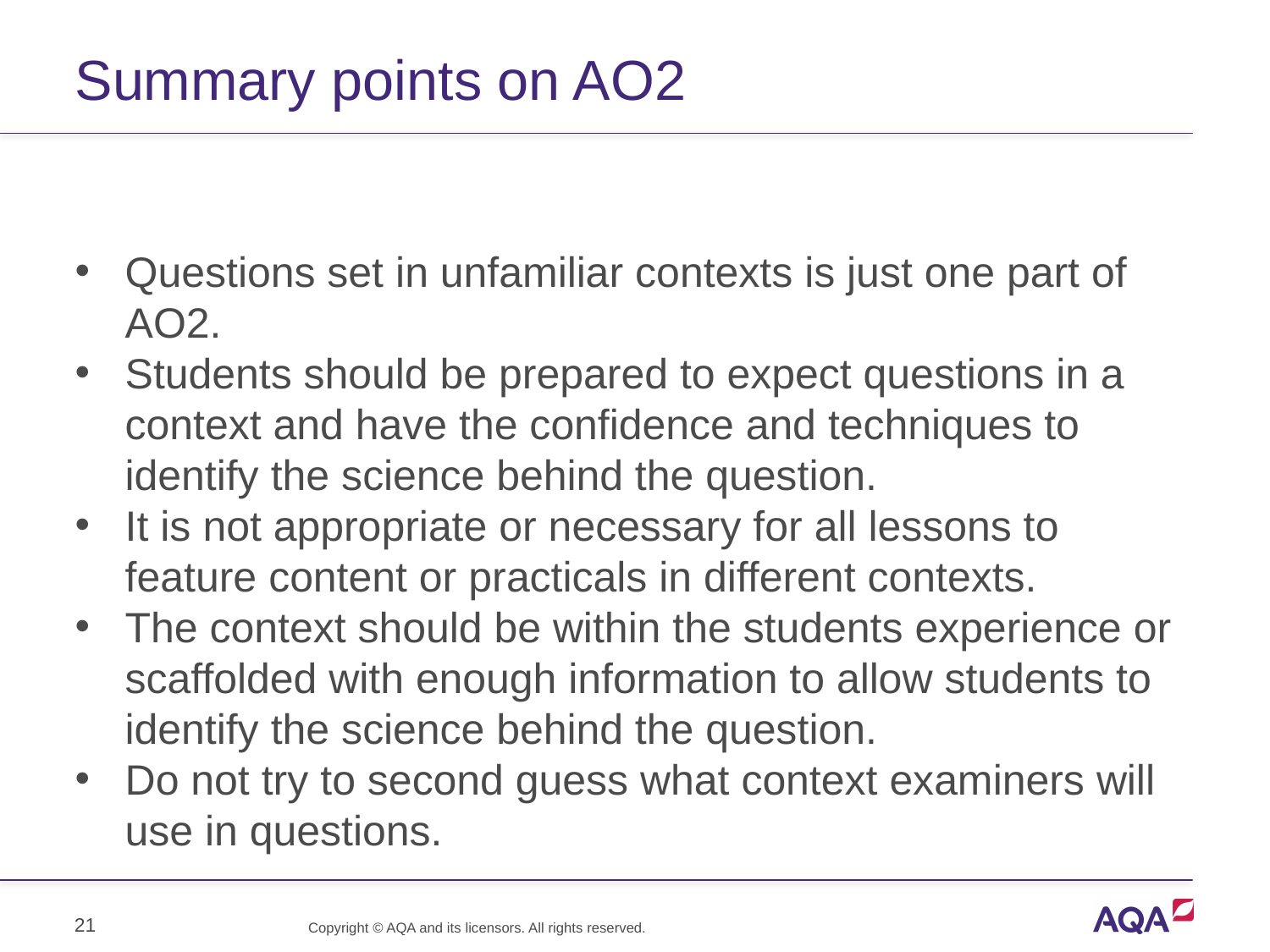

# Summary points on AO2
Questions set in unfamiliar contexts is just one part of AO2.
Students should be prepared to expect questions in a  context and have the confidence and techniques to  identify the science behind the question.
It is not appropriate or necessary for all lessons to feature content or practicals in different contexts.
The context should be within the students experience or scaffolded with enough information to allow students to identify the science behind the question.
Do not try to second guess what context examiners will use in questions.

21
Copyright © AQA and its licensors. All rights reserved.